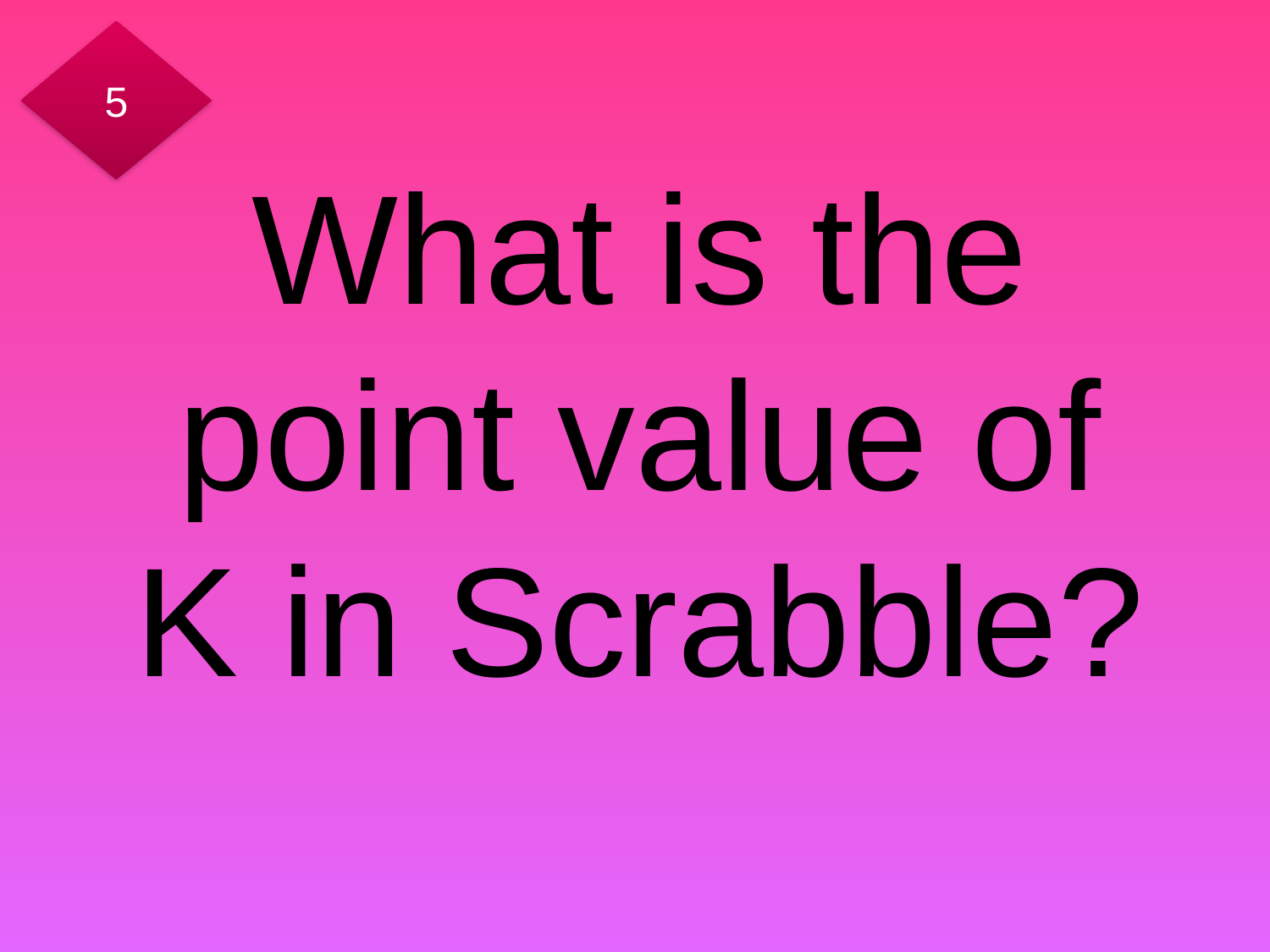

5
# What is the point value of K in Scrabble?